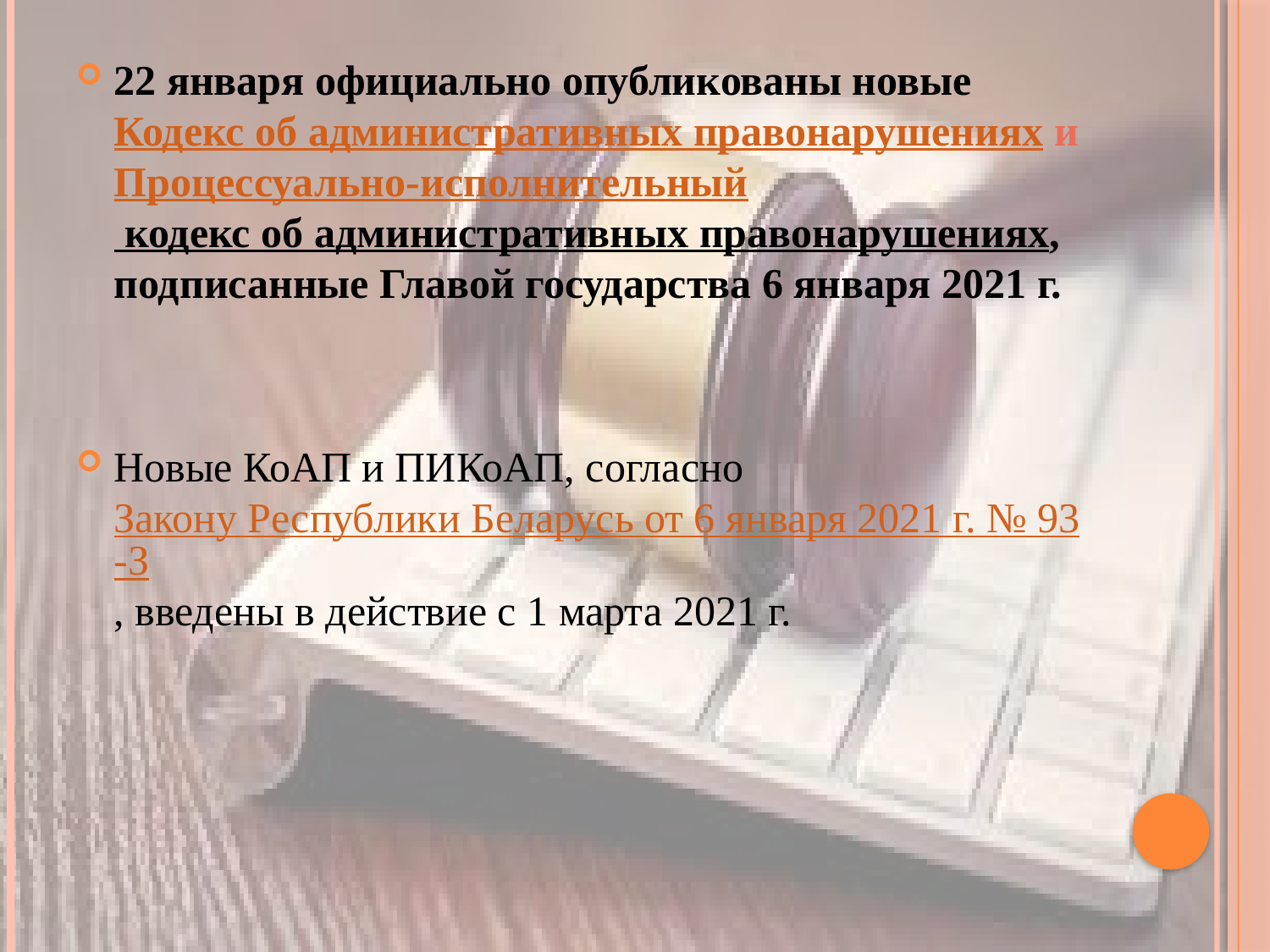

22 января официально опубликованы новые Кодекс об административных правонарушениях и Процессуально-исполнительный кодекс об административных правонарушениях, подписанные Главой государства 6 января 2021 г.

Новые КоАП и ПИКоАП, согласно Закону Республики Беларусь от 6 января 2021 г. № 93-З, введены в действие с 1 марта 2021 г.